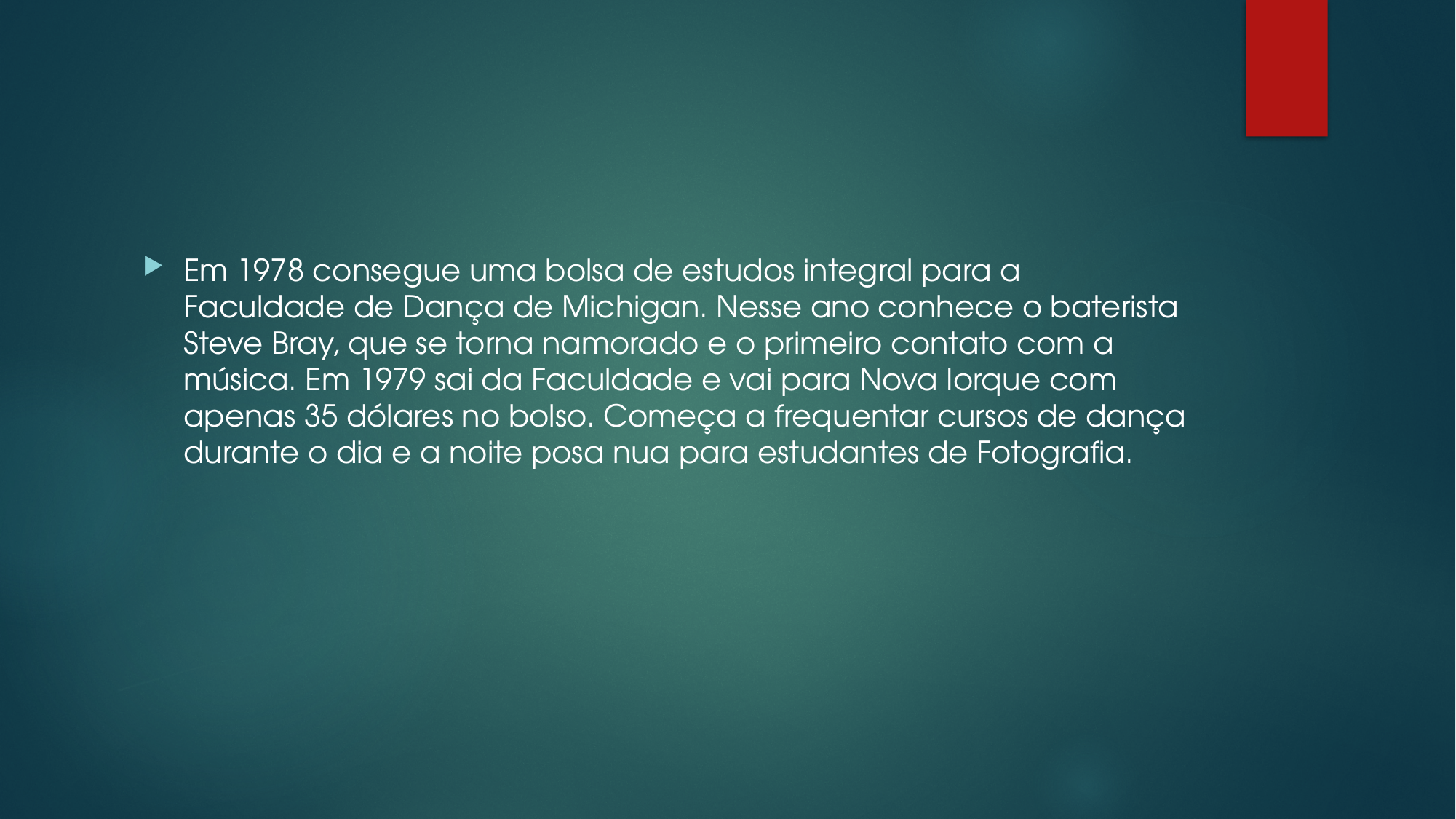

Em 1978 consegue uma bolsa de estudos integral para a Faculdade de Dança de Michigan. Nesse ano conhece o baterista Steve Bray, que se torna namorado e o primeiro contato com a música. Em 1979 sai da Faculdade e vai para Nova Iorque com apenas 35 dólares no bolso. Começa a frequentar cursos de dança durante o dia e a noite posa nua para estudantes de Fotografia.